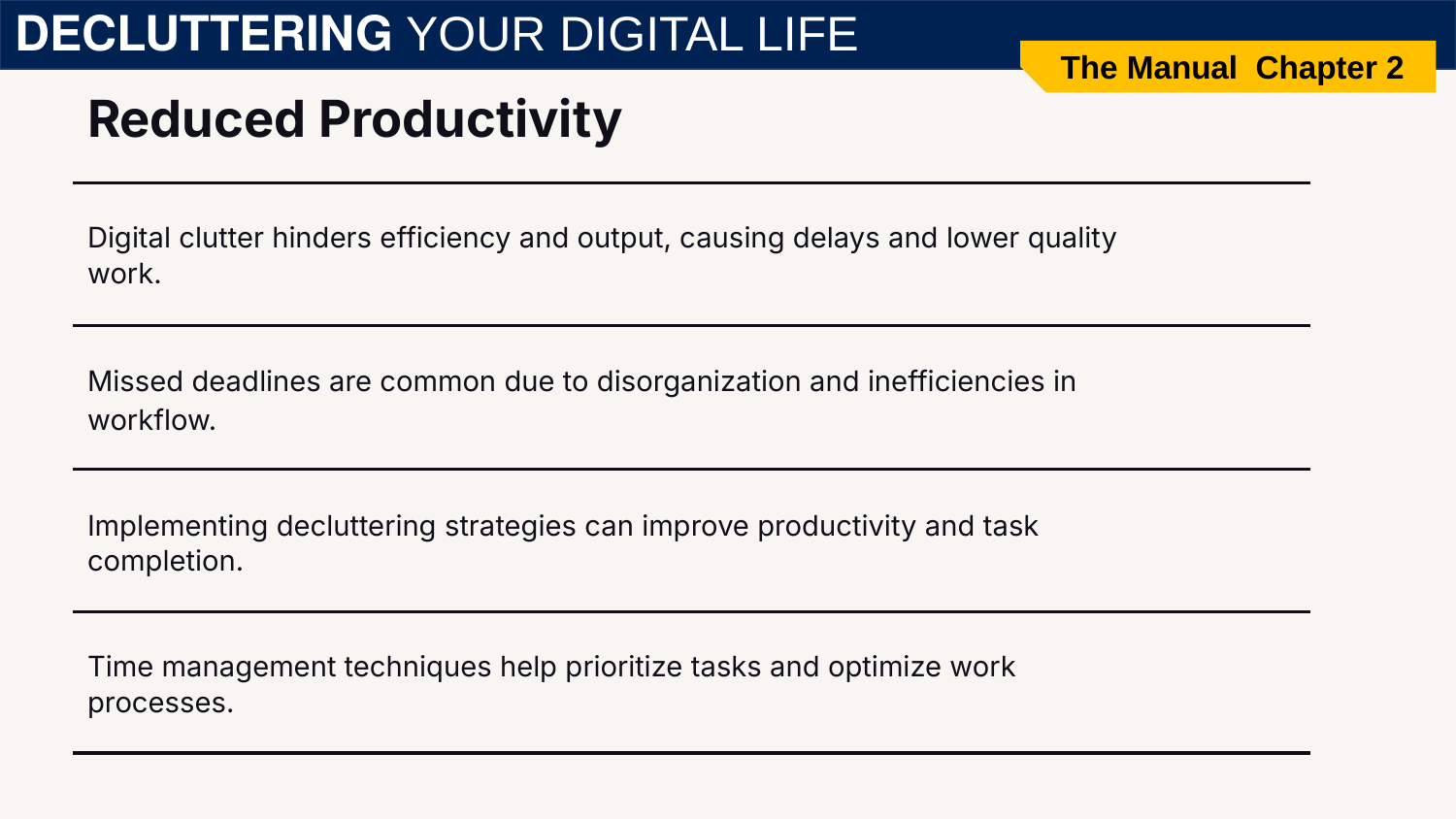

DECLUTTERING YOUR DIGITAL LIFE
The Manual  Chapter 2

# Reduced Productivity
Digital clutter hinders efficiency and output, causing delays and lower quality work.
Missed deadlines are common due to disorganization and inefficiencies in workflow.
Implementing decluttering strategies can improve productivity and task completion.
Time management techniques help prioritize tasks and optimize work processes.